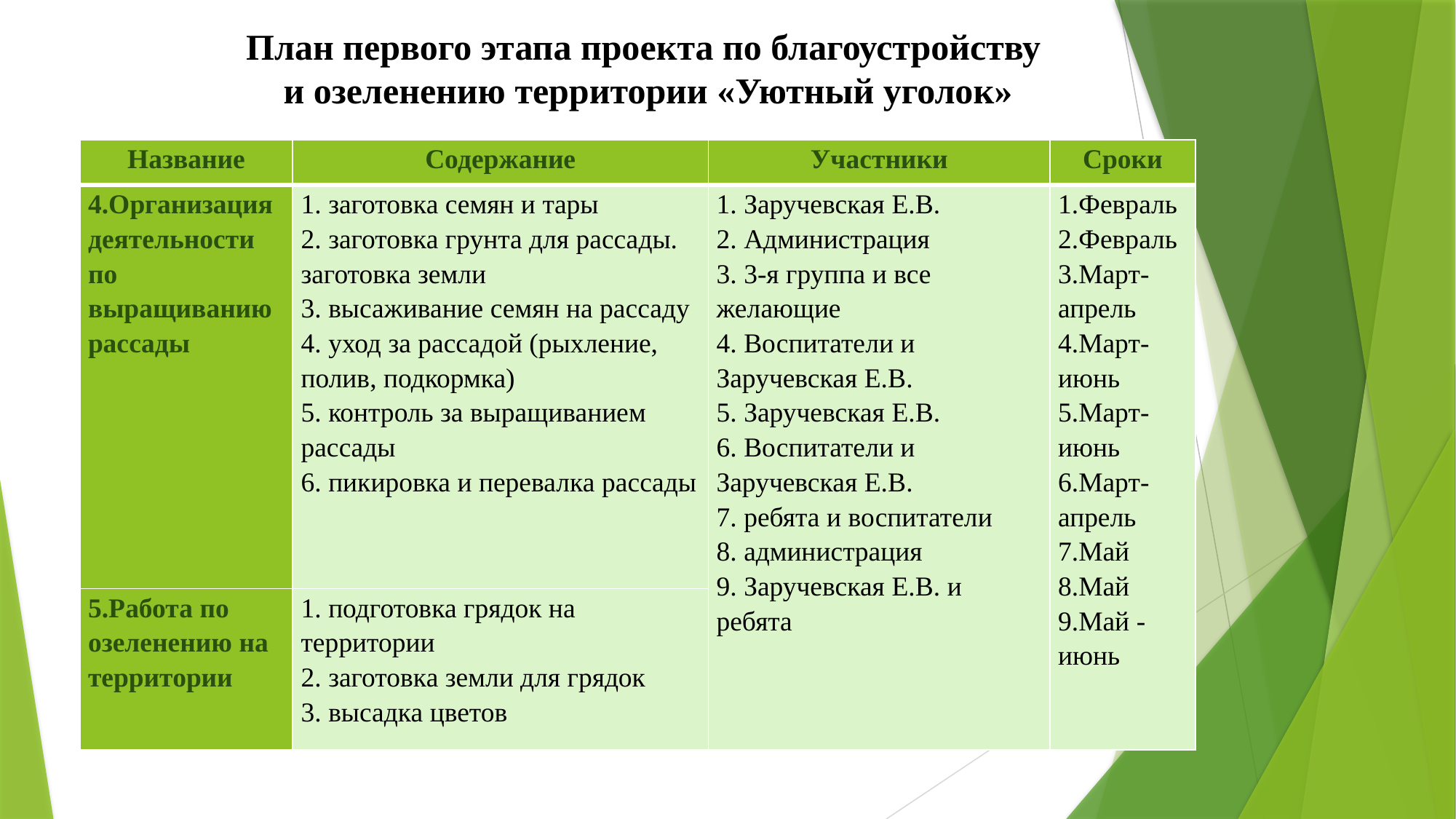

План первого этапа проекта по благоустройству
и озеленению территории «Уютный уголок»
| Название | Содержание | Участники | Сроки |
| --- | --- | --- | --- |
| 4.Организация деятельности по выращиванию рассады | 1. заготовка семян и тары 2. заготовка грунта для рассады. заготовка земли 3. высаживание семян на рассаду 4. уход за рассадой (рыхление, полив, подкормка) 5. контроль за выращиванием рассады 6. пикировка и перевалка рассады | 1. Заручевская Е.В. 2. Администрация 3. 3-я группа и все желающие 4. Воспитатели и Заручевская Е.В. 5. Заручевская Е.В. 6. Воспитатели и Заручевская Е.В. 7. ребята и воспитатели 8. администрация 9. Заручевская Е.В. и ребята | 1.Февраль 2.Февраль 3.Март-апрель 4.Март-июнь 5.Март-июнь 6.Март-апрель 7.Май 8.Май 9.Май -июнь |
| 5.Работа по озеленению на территории | 1. подготовка грядок на территории 2. заготовка земли для грядок 3. высадка цветов |  |  |